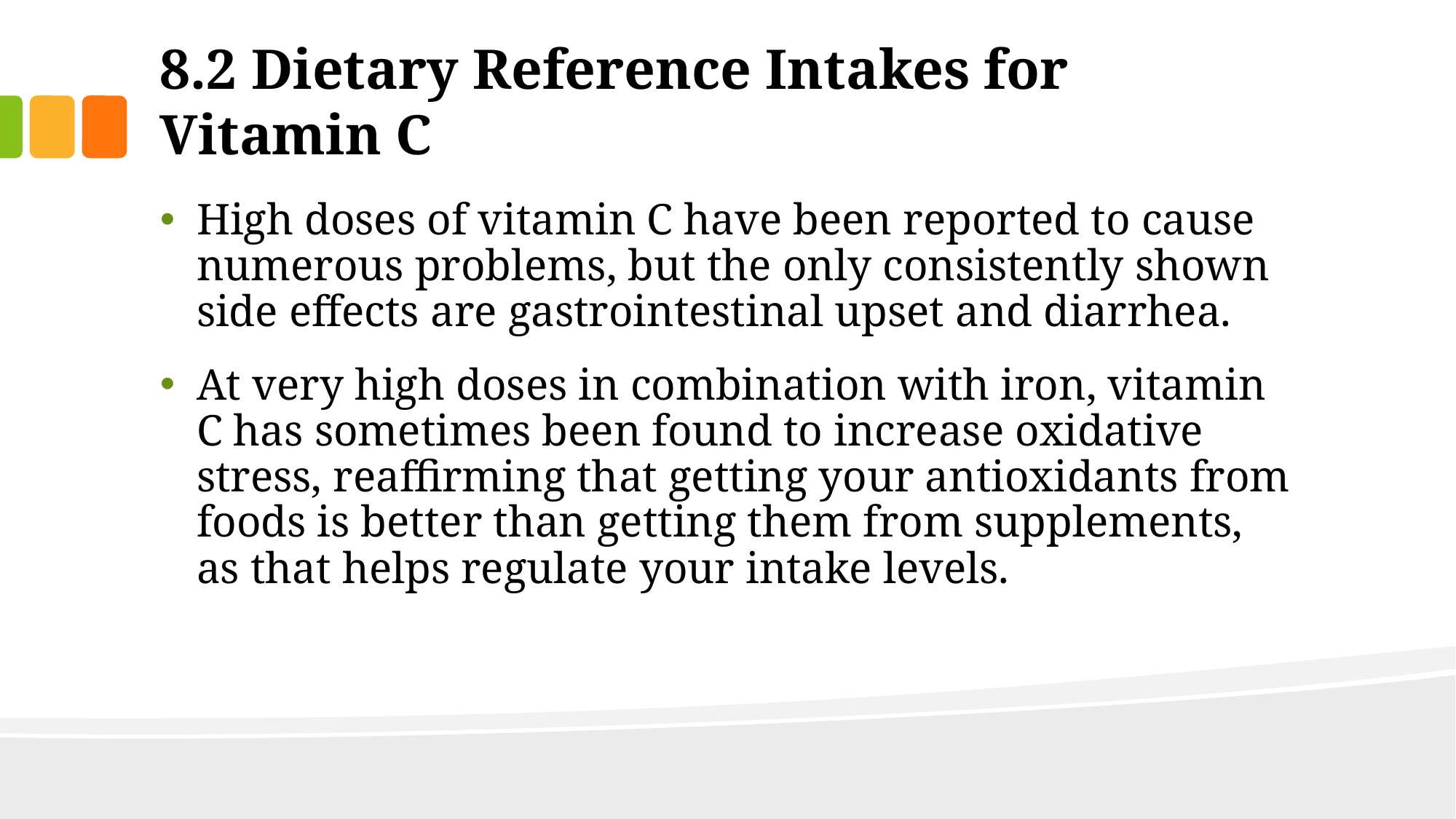

# 8.2 Dietary Reference Intakes for Vitamin C
High doses of vitamin C have been reported to cause numerous problems, but the only consistently shown side effects are gastrointestinal upset and diarrhea.
At very high doses in combination with iron, vitamin C has sometimes been found to increase oxidative stress, reaffirming that getting your antioxidants from foods is better than getting them from supplements, as that helps regulate your intake levels.